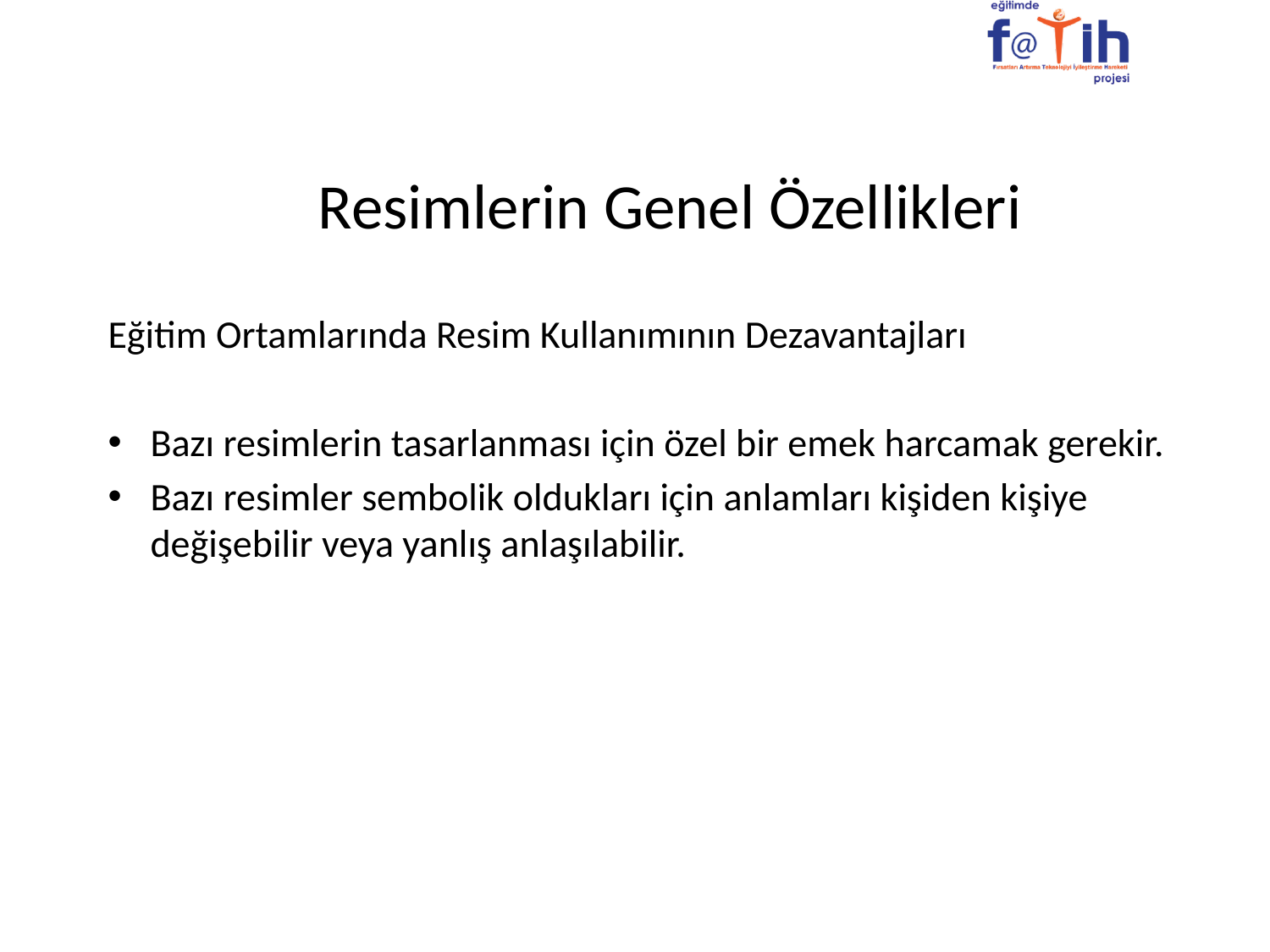

# Resimlerin Genel Özellikleri
Eğitim Ortamlarında Resim Kullanımının Dezavantajları

Bazı resimlerin tasarlanması için özel bir emek harcamak gerekir.
Bazı resimler sembolik oldukları için anlamları kişiden kişiye değişebilir veya yanlış anlaşılabilir.